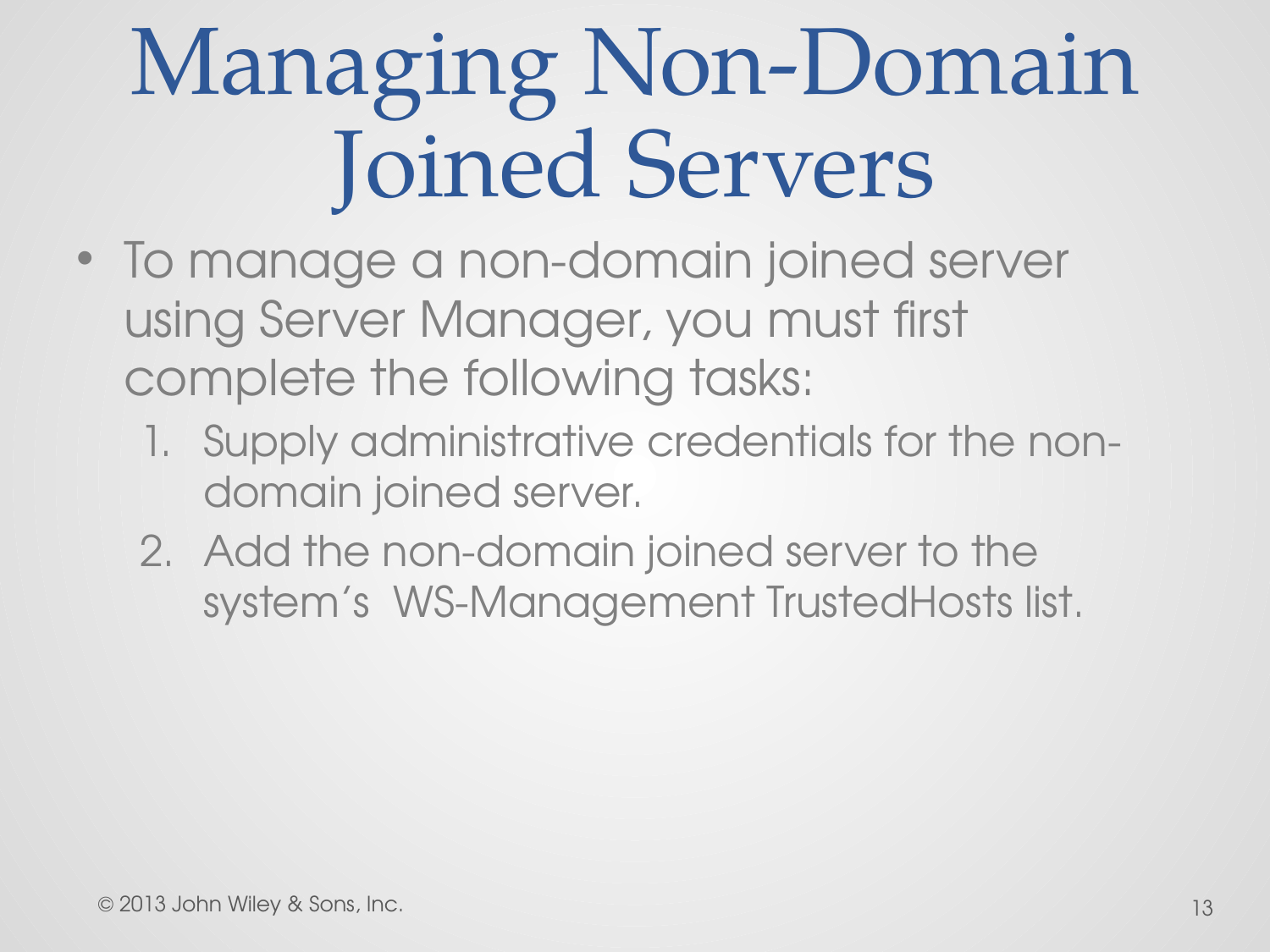

# Managing Non-Domain Joined Servers
To manage a non-domain joined server using Server Manager, you must first complete the following tasks:
Supply administrative credentials for the non-domain joined server.
Add the non-domain joined server to the system’s  WS-Management TrustedHosts list.
© 2013 John Wiley & Sons, Inc.
13